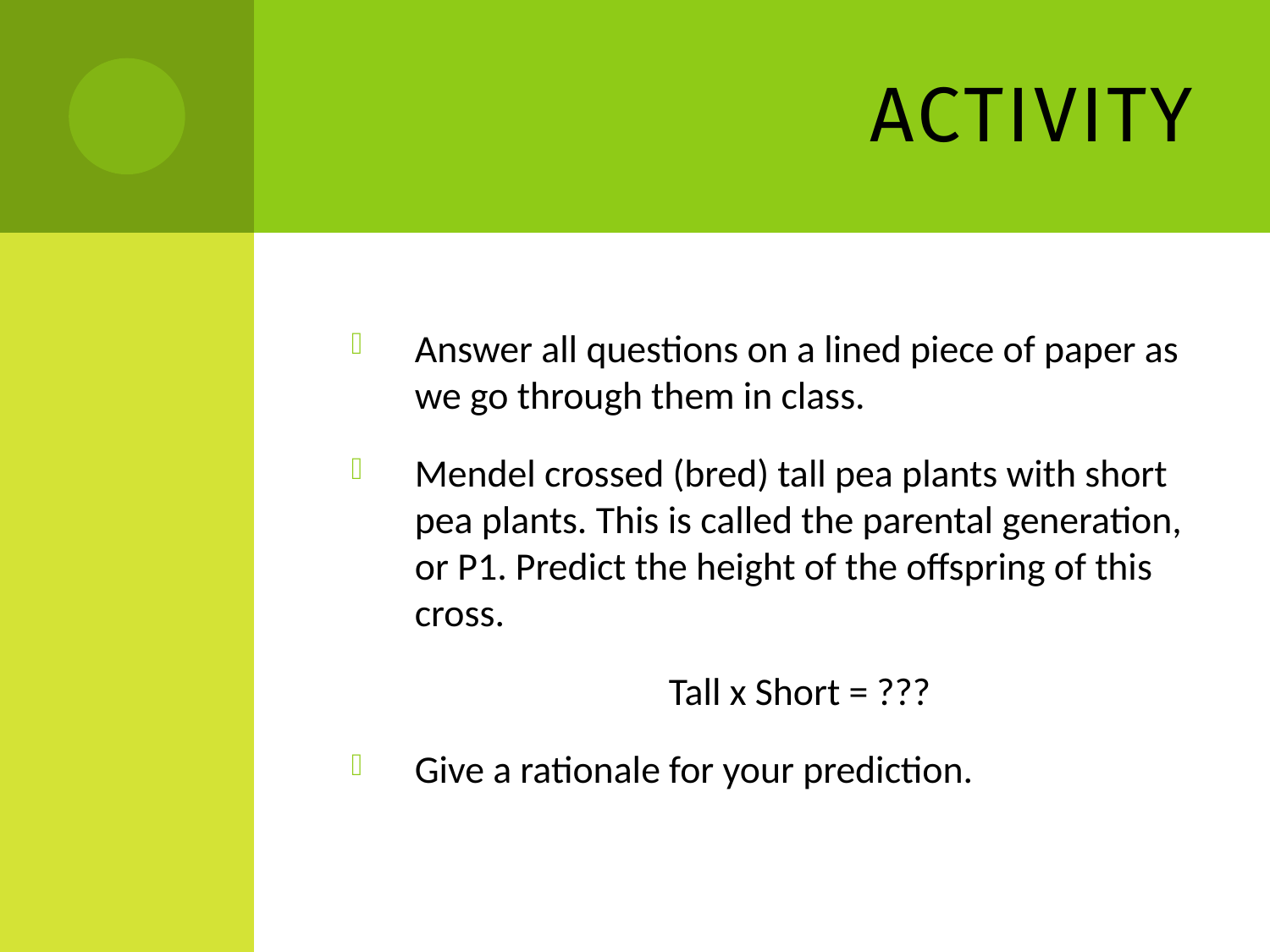

# Activity
Answer all questions on a lined piece of paper as we go through them in class.
Mendel crossed (bred) tall pea plants with short pea plants. This is called the parental generation, or P1. Predict the height of the offspring of this cross.
			Tall x Short = ???
Give a rationale for your prediction.